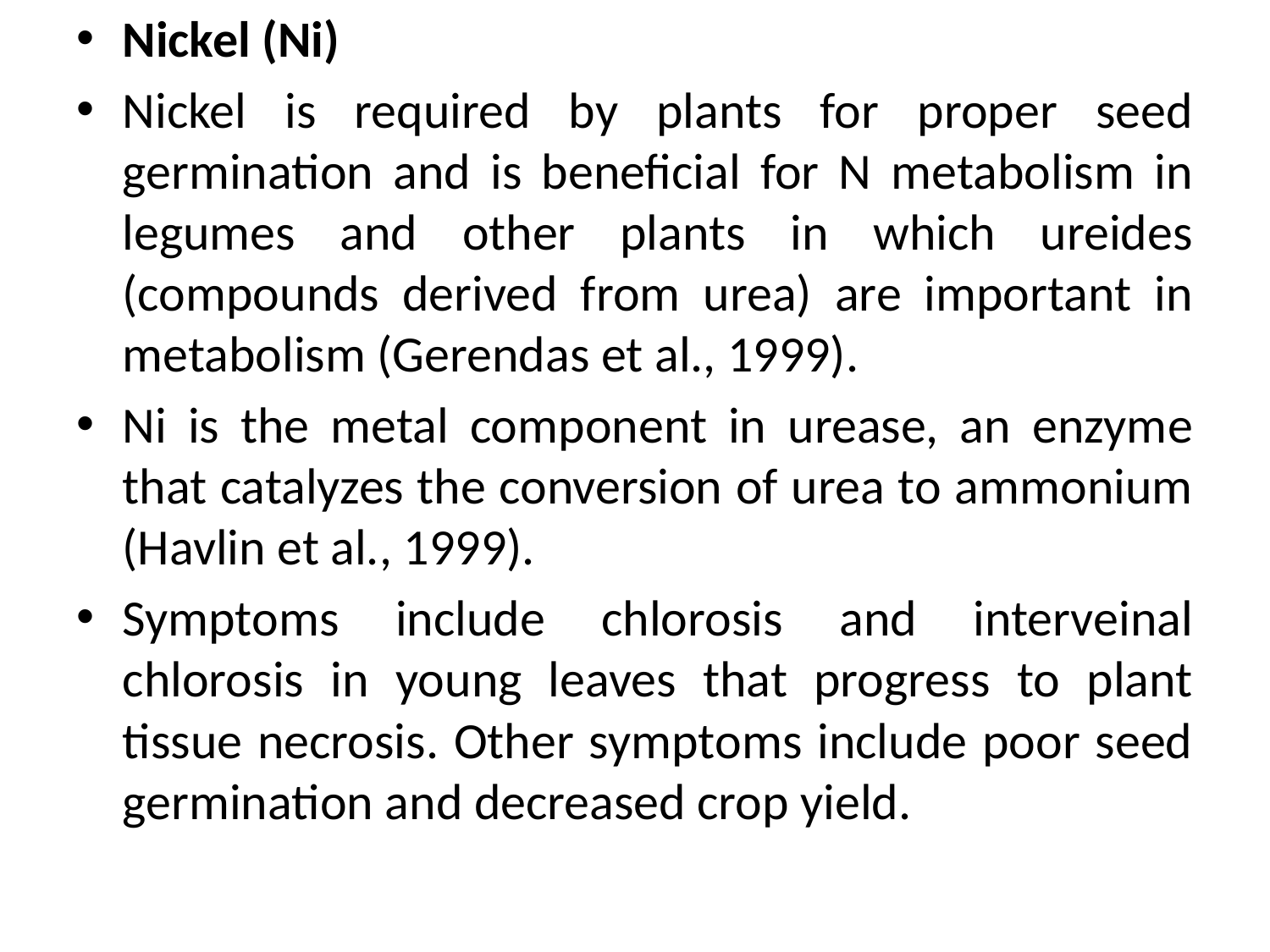

Nickel (Ni)
Nickel is required by plants for proper seed germination and is beneficial for N metabolism in legumes and other plants in which ureides (compounds derived from urea) are important in metabolism (Gerendas et al., 1999).
Ni is the metal component in urease, an enzyme that catalyzes the conversion of urea to ammonium (Havlin et al., 1999).
Symptoms include chlorosis and interveinal chlorosis in young leaves that progress to plant tissue necrosis. Other symptoms include poor seed germination and decreased crop yield.